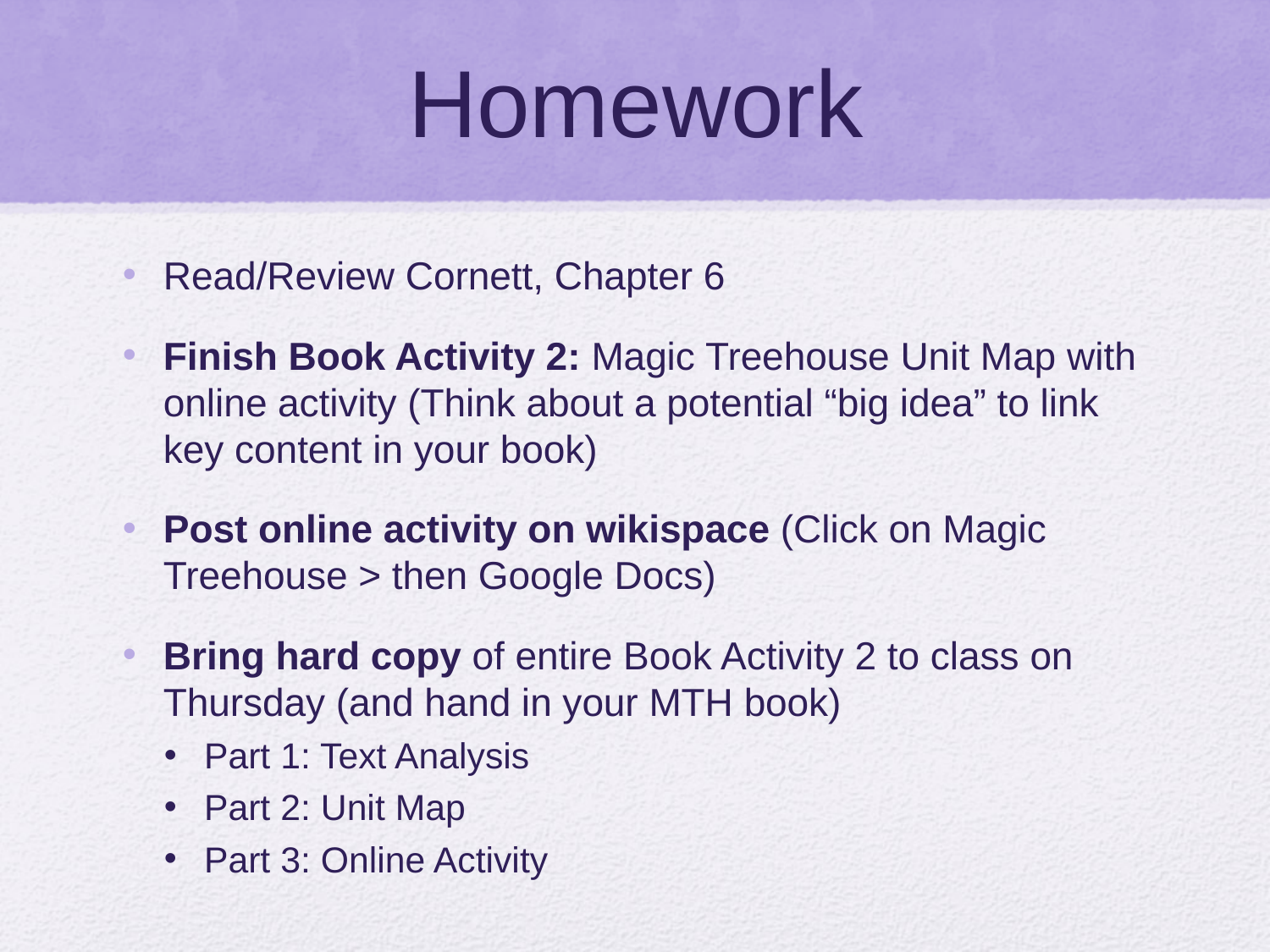

# Homework
Read/Review Cornett, Chapter 6
Finish Book Activity 2: Magic Treehouse Unit Map with online activity (Think about a potential “big idea” to link key content in your book)
Post online activity on wikispace (Click on Magic Treehouse > then Google Docs)
Bring hard copy of entire Book Activity 2 to class on Thursday (and hand in your MTH book)
Part 1: Text Analysis
Part 2: Unit Map
Part 3: Online Activity